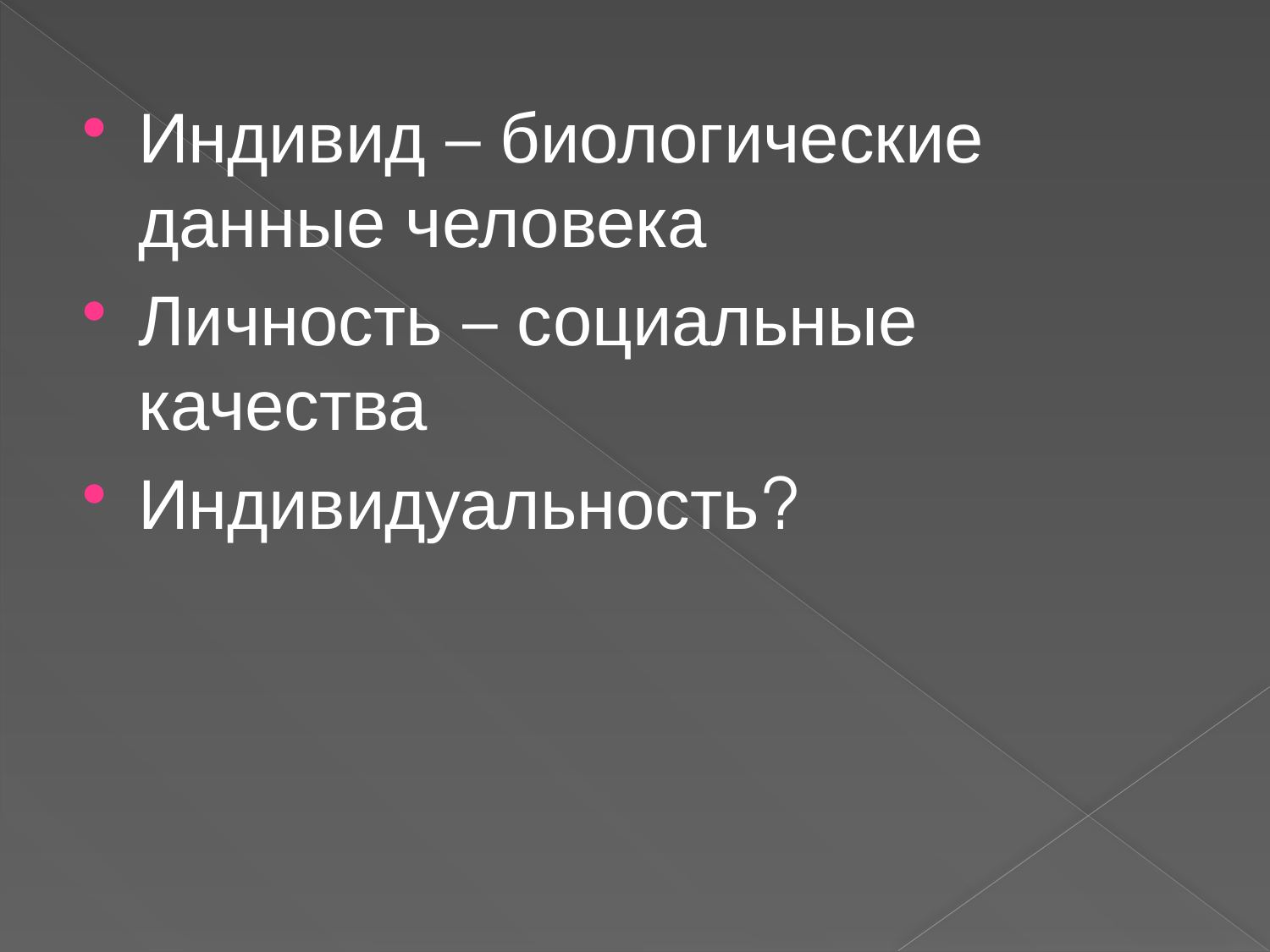

#
Индивид – биологические данные человека
Личность – социальные качества
Индивидуальность?